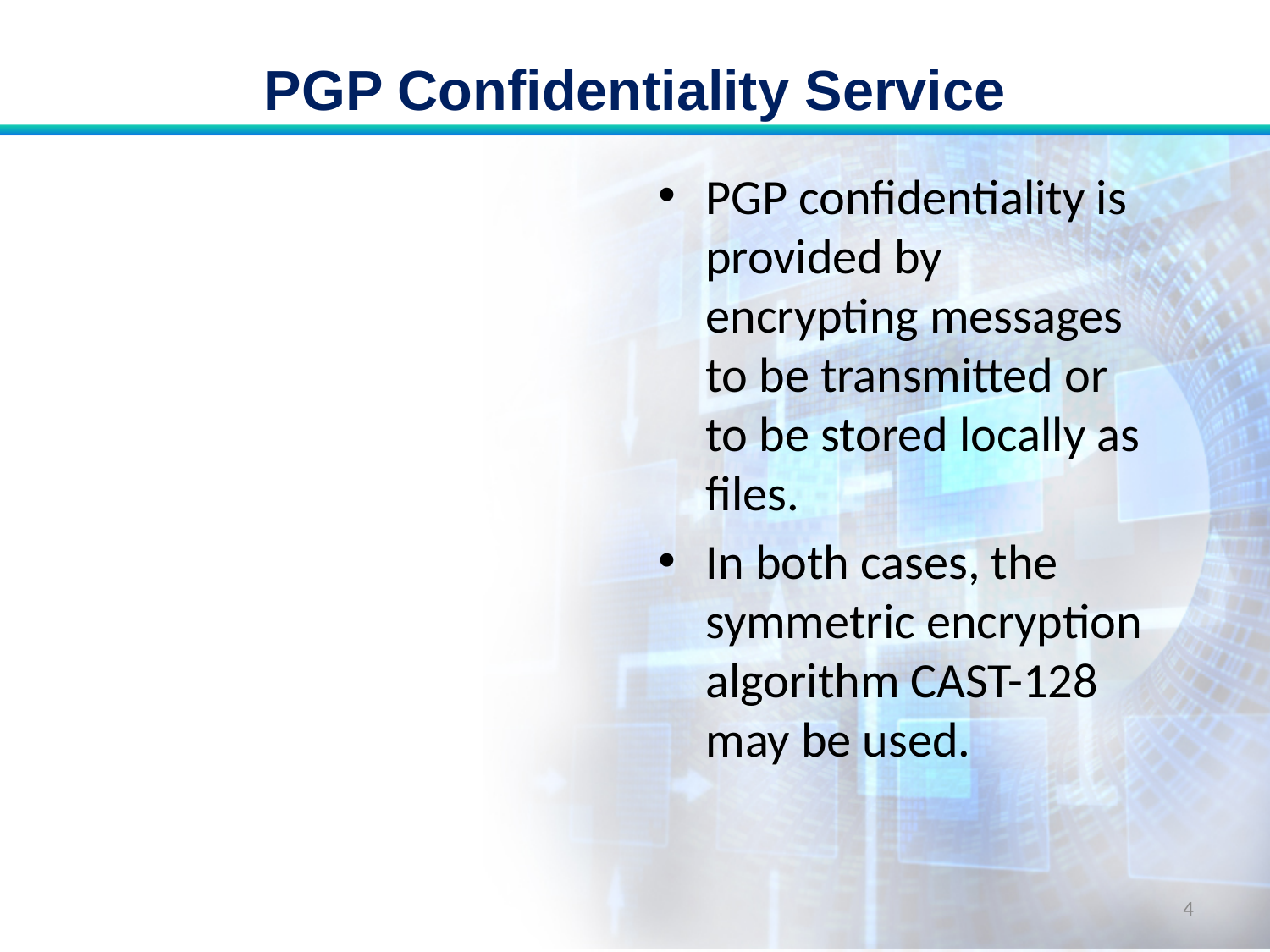

# PGP Confidentiality Service
PGP confidentiality is provided by encrypting messages to be transmitted or to be stored locally as files.
In both cases, the symmetric encryption algorithm CAST-128 may be used.
4